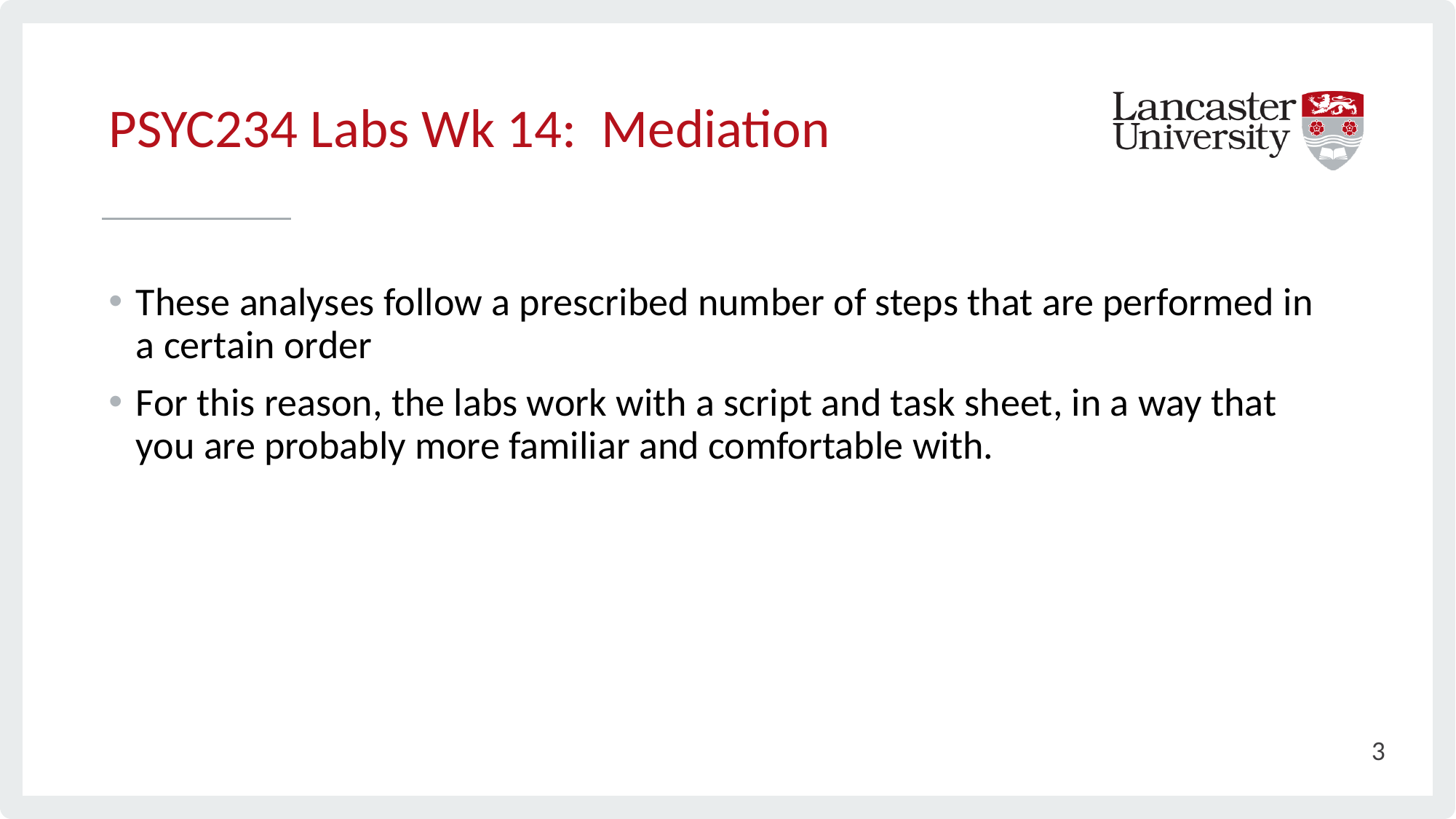

# PSYC234 Labs Wk 14:  Mediation
These analyses follow a prescribed number of steps that are performed in a certain order
For this reason, the labs work with a script and task sheet, in a way that you are probably more familiar and comfortable with.
3